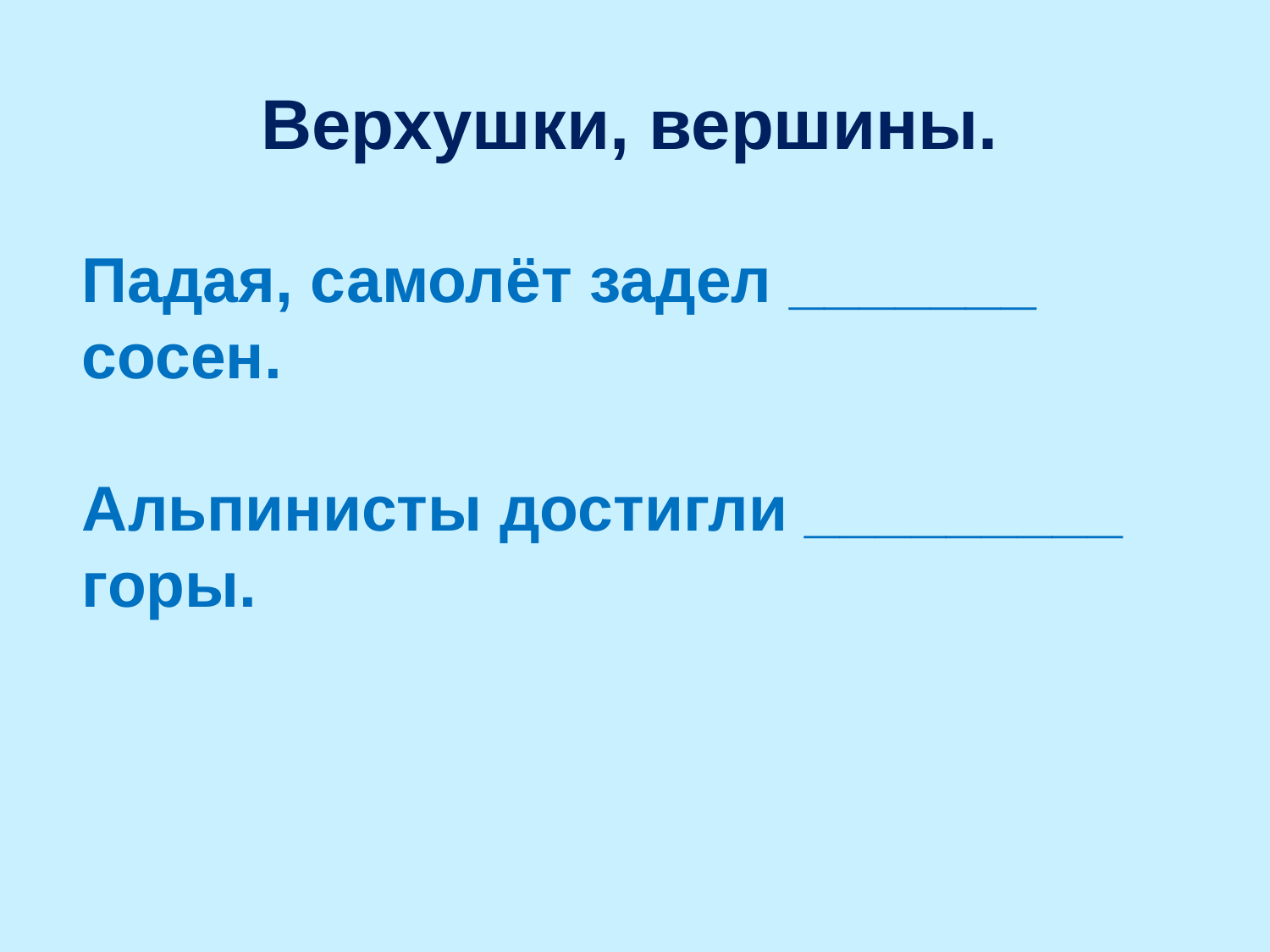

Верхушки, вершины.

Падая, самолёт задел _______ сосен.

Альпинисты достигли _________ горы.